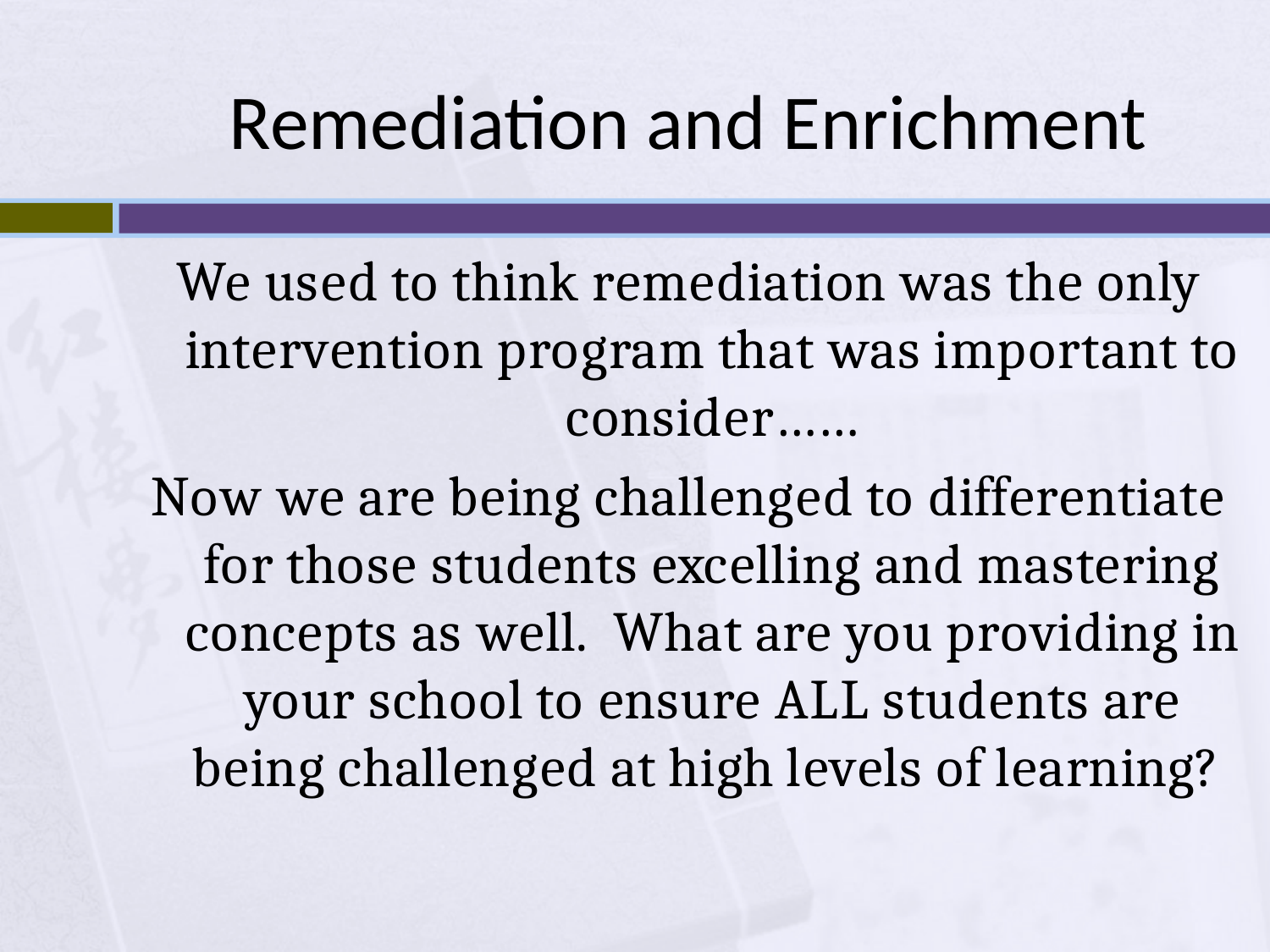

# Remediation and Enrichment
We used to think remediation was the only intervention program that was important to consider……
Now we are being challenged to differentiate for those students excelling and mastering concepts as well.  What are you providing in your school to ensure ALL students are being challenged at high levels of learning?